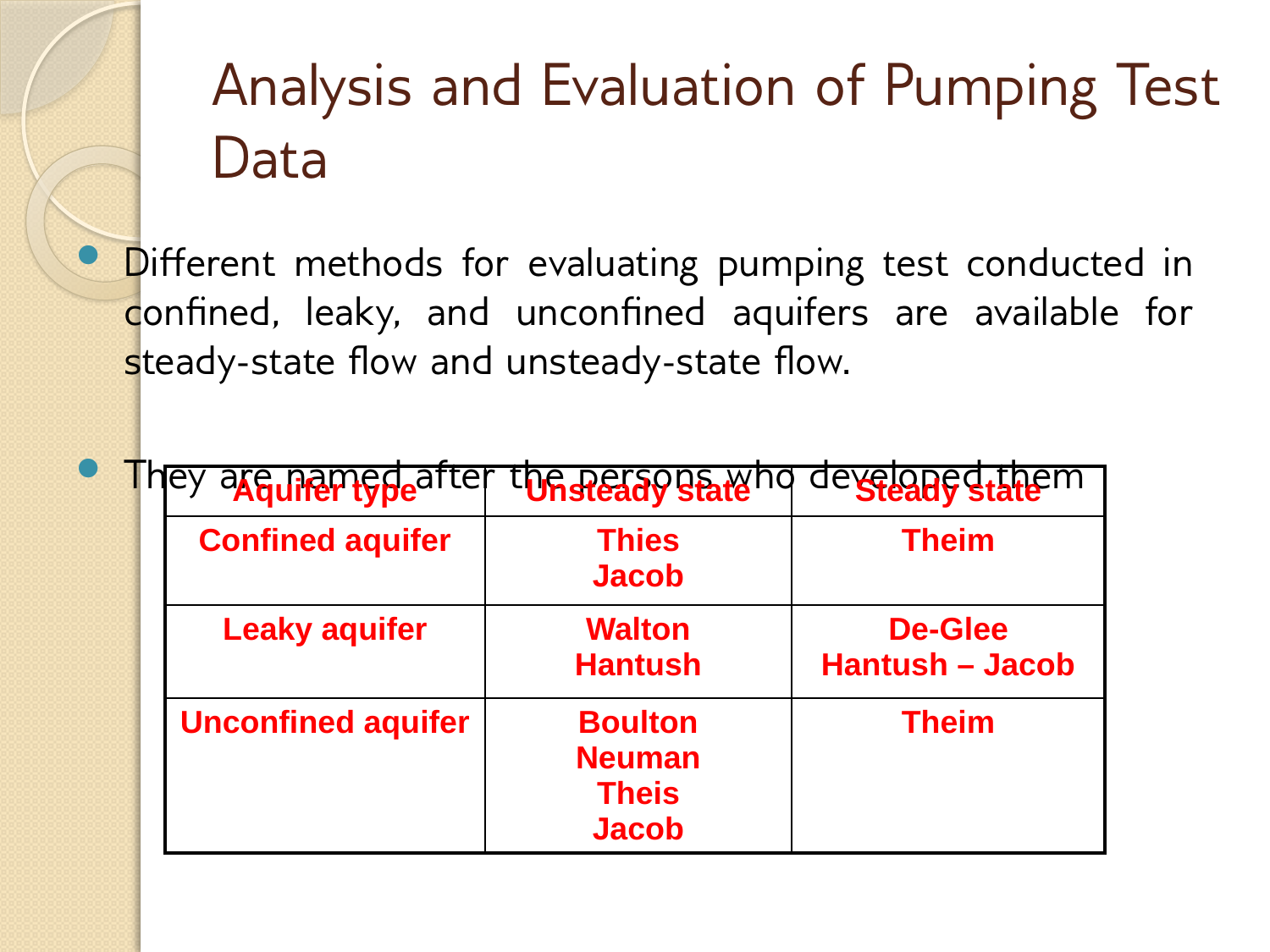

# Analysis and Evaluation of Pumping Test Data
Different methods for evaluating pumping test conducted in confined, leaky, and unconfined aquifers are available for steady-state flow and unsteady-state flow.

They are named after the persons who developed them
| Aquifer type | Unsteady state | Steady state |
| --- | --- | --- |
| Confined aquifer | Thies Jacob | Theim |
| Leaky aquifer | Walton Hantush | De-Glee Hantush – Jacob |
| Unconfined aquifer | Boulton Neuman Theis Jacob | Theim |